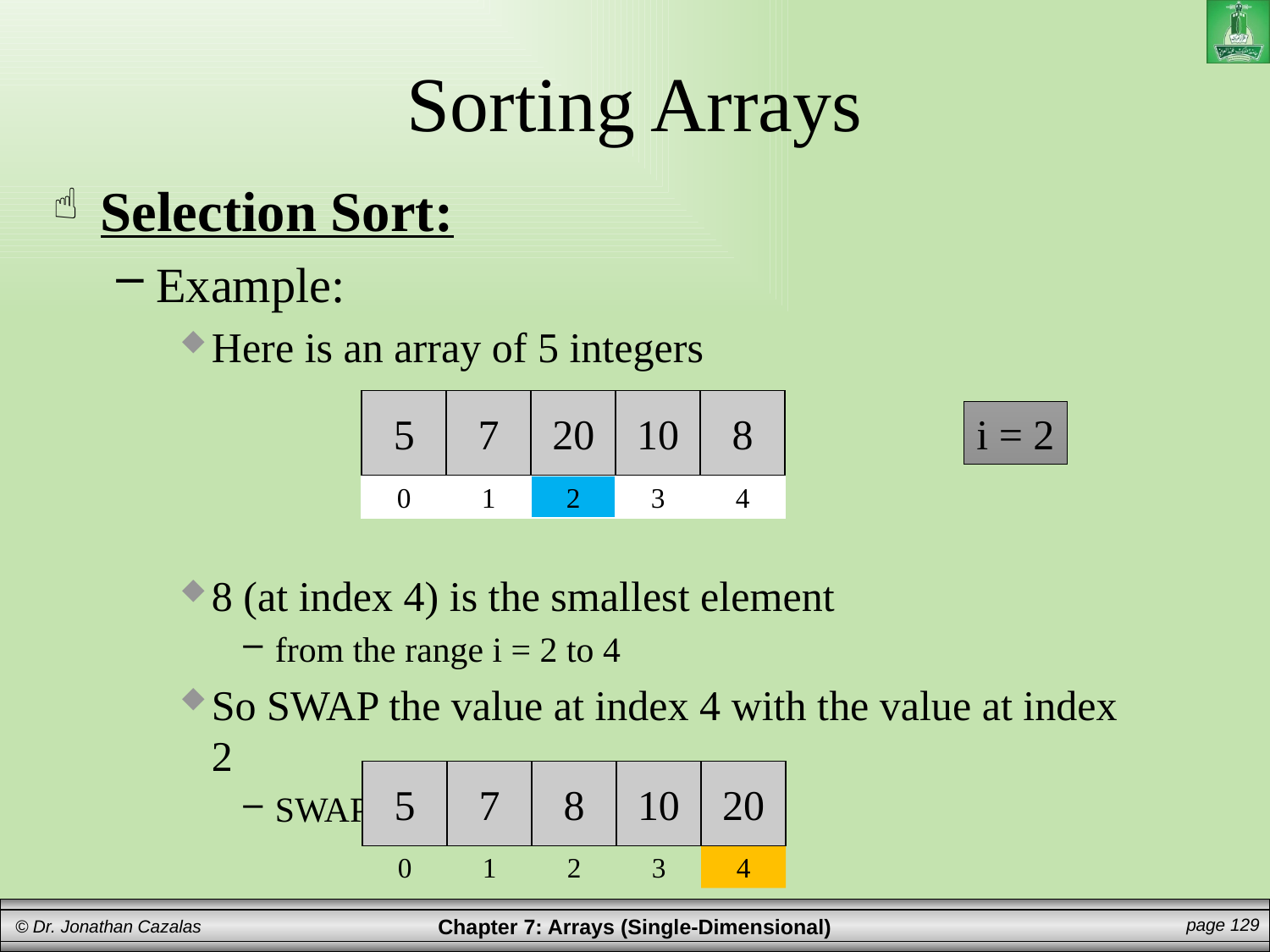

# Sorting Arrays
Selection Sort:
Example:
Here is an array of 5 integers

8 (at index 4) is the smallest element
from the range i = 2 to 4
So SWAP the value at index 4 with the value at index 2
SWAP the 8 and the 20

5
7
20
10
8
0
1
2
3
4
i = 2
8
5
7
10
20
0
1
2
3
4